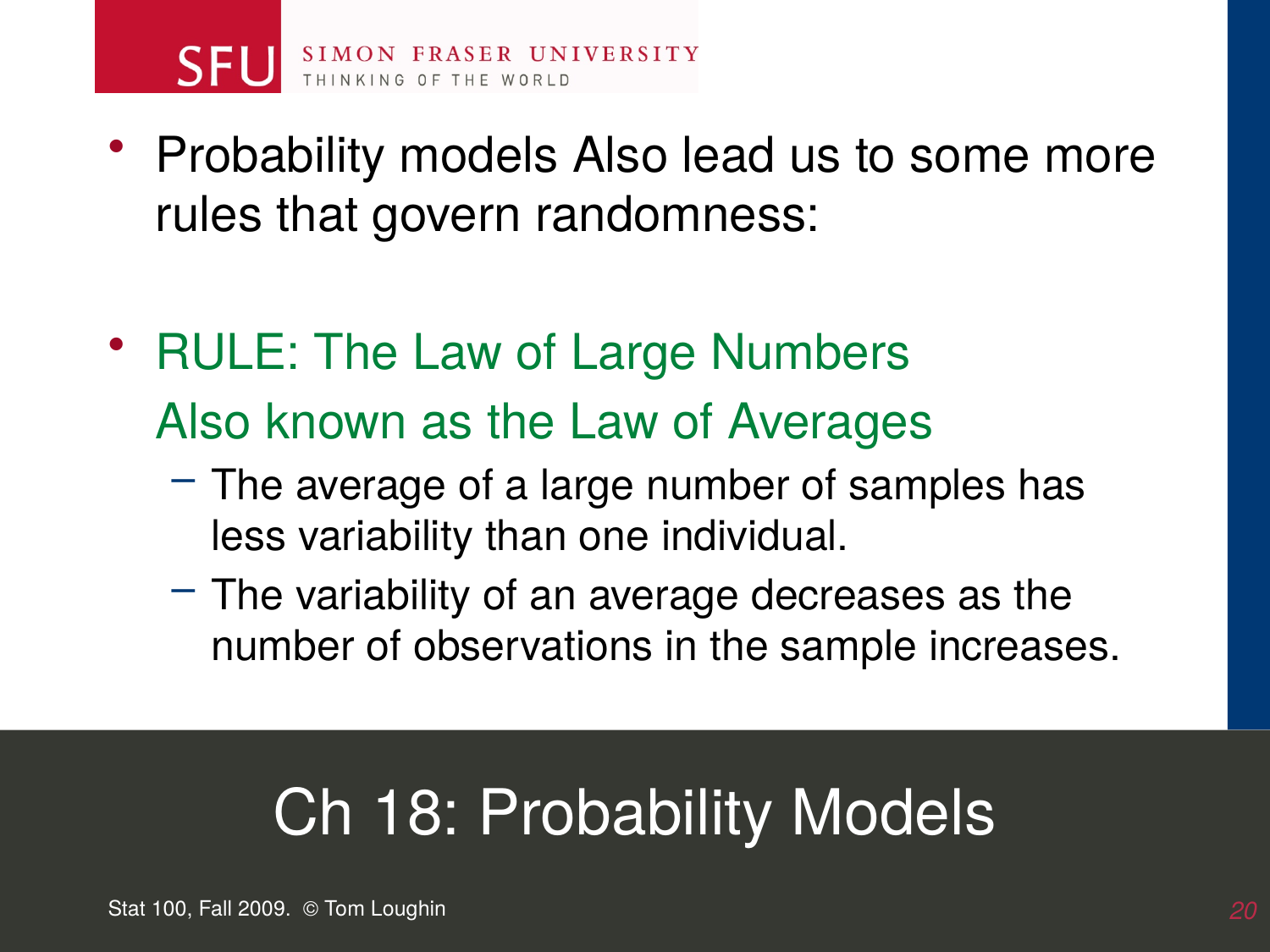

Probability models Also lead us to some more rules that govern randomness:

RULE: The Law of Large Numbers
	Also known as the Law of Averages
The average of a large number of samples has less variability than one individual.
The variability of an average decreases as the number of observations in the sample increases.
# Ch 18: Probability Models
Stat 100, Fall 2009.  © Tom Loughin
20